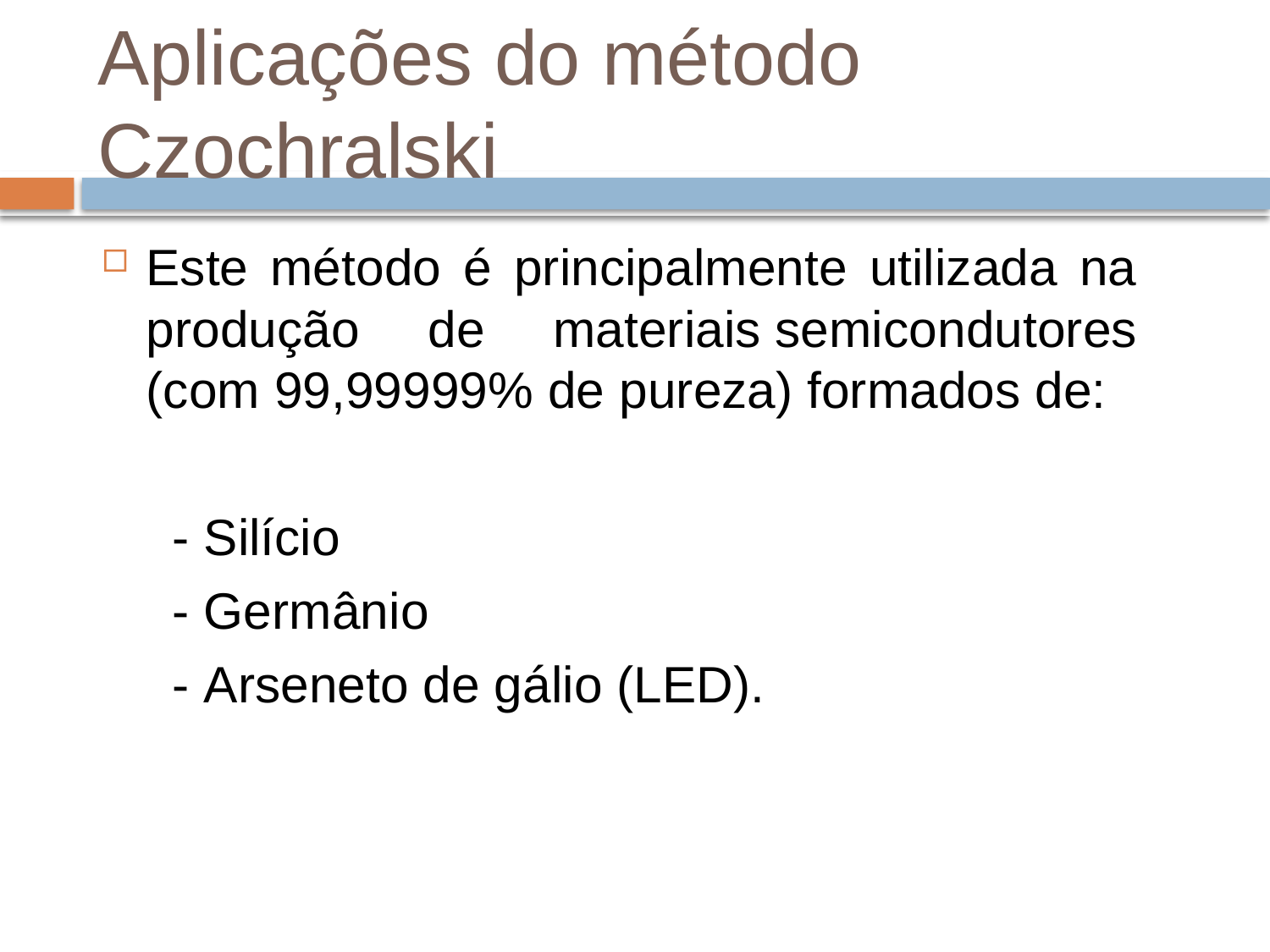

# Aplicações do método Czochralski
Este método é principalmente utilizada na produção de materiais semicondutores (com 99,99999% de pureza) formados de:

     - Silício
     - Germânio
     - Arseneto de gálio (LED).